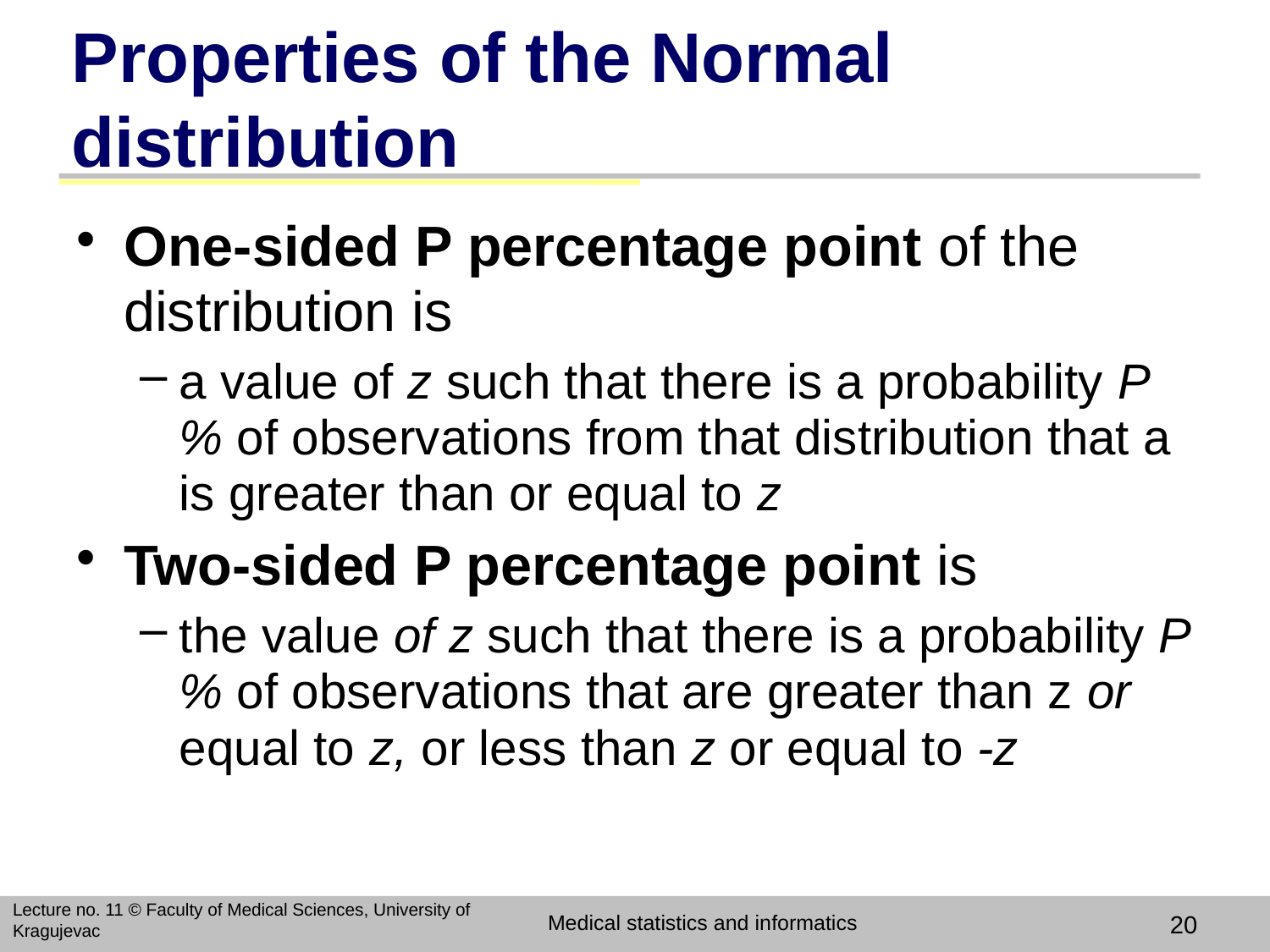

# Properties of the Normal distribution
One-sided P percentage point of the distribution is
a value of z such that there is a probability P% of observations from that distribution that a is greater than or equal to z
Two-sided P percentage point is
the value of z such that there is a probability P% of observations that are greater than z or equal to z, or less than z or equal to -z
Lecture no. 11 © Faculty of Medical Sciences, University of Kragujevac
Medical statistics and informatics
20